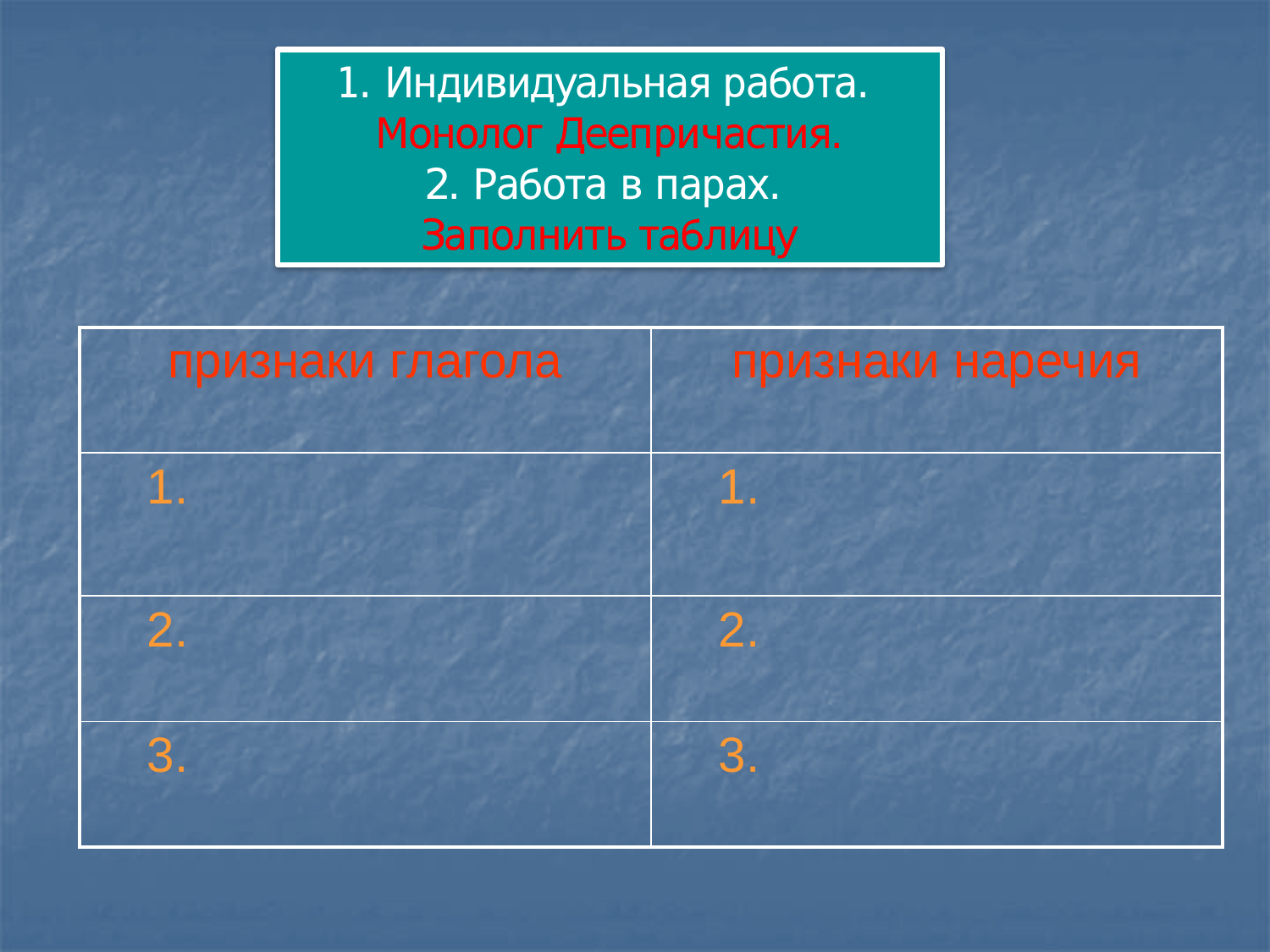

1. Индивидуальная работа.
Монолог Деепричастия.
2. Работа в парах.
Заполнить таблицу
| признаки глагола | признаки наречия |
| --- | --- |
| 1. | 1. |
| 2. | 2. |
| 3. | 3. |